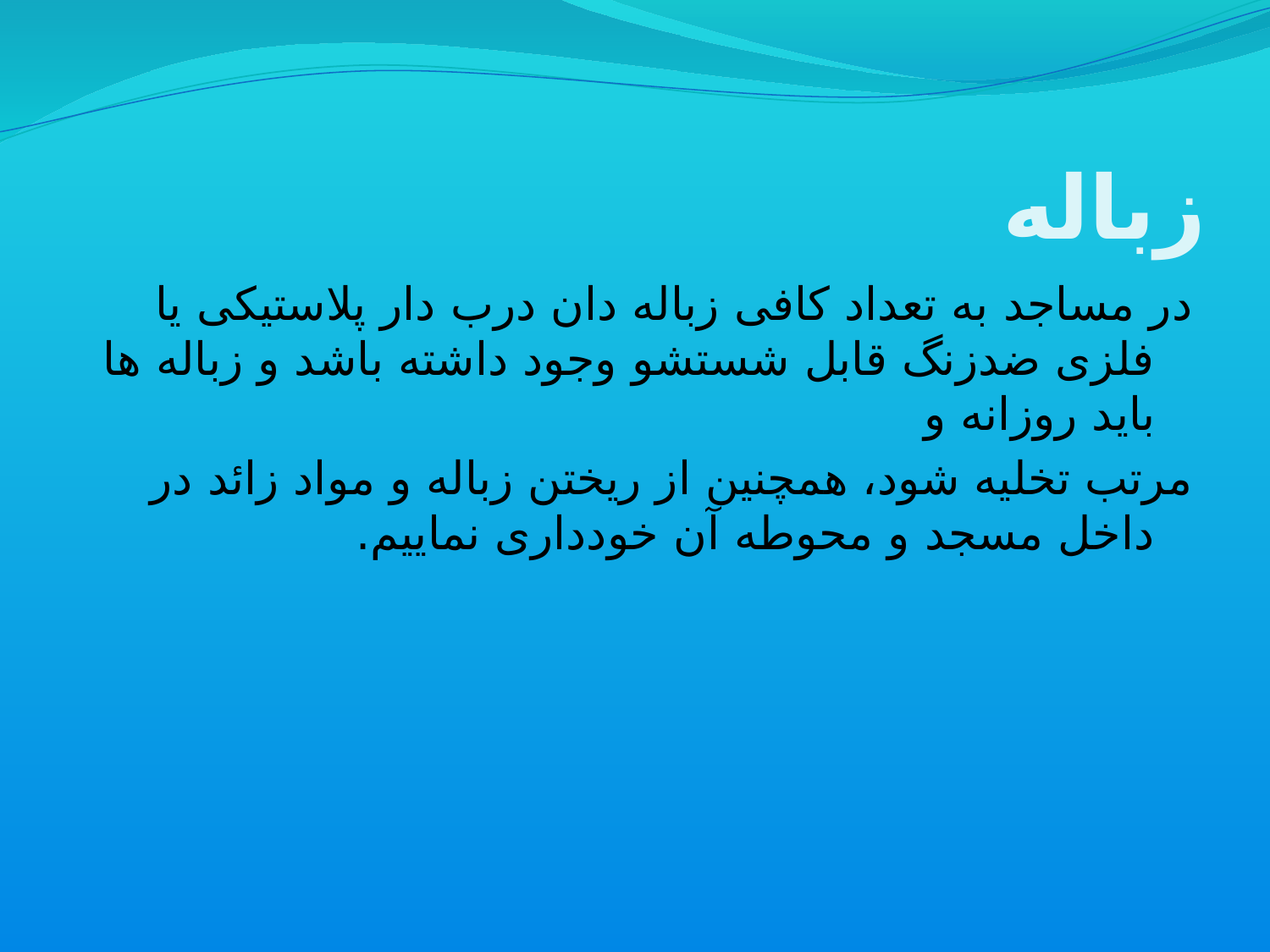

# زباله
در مساجد به تعداد کافی زباله دان درب دار پلاستیکی یا فلزی ضدزنگ قابل شستشو وجود داشته باشد و زباله ها باید روزانه و
مرتب تخلیه شود، همچنین از ریختن زباله و مواد زائد در داخل مسجد و محوطه آن خودداری نماییم.